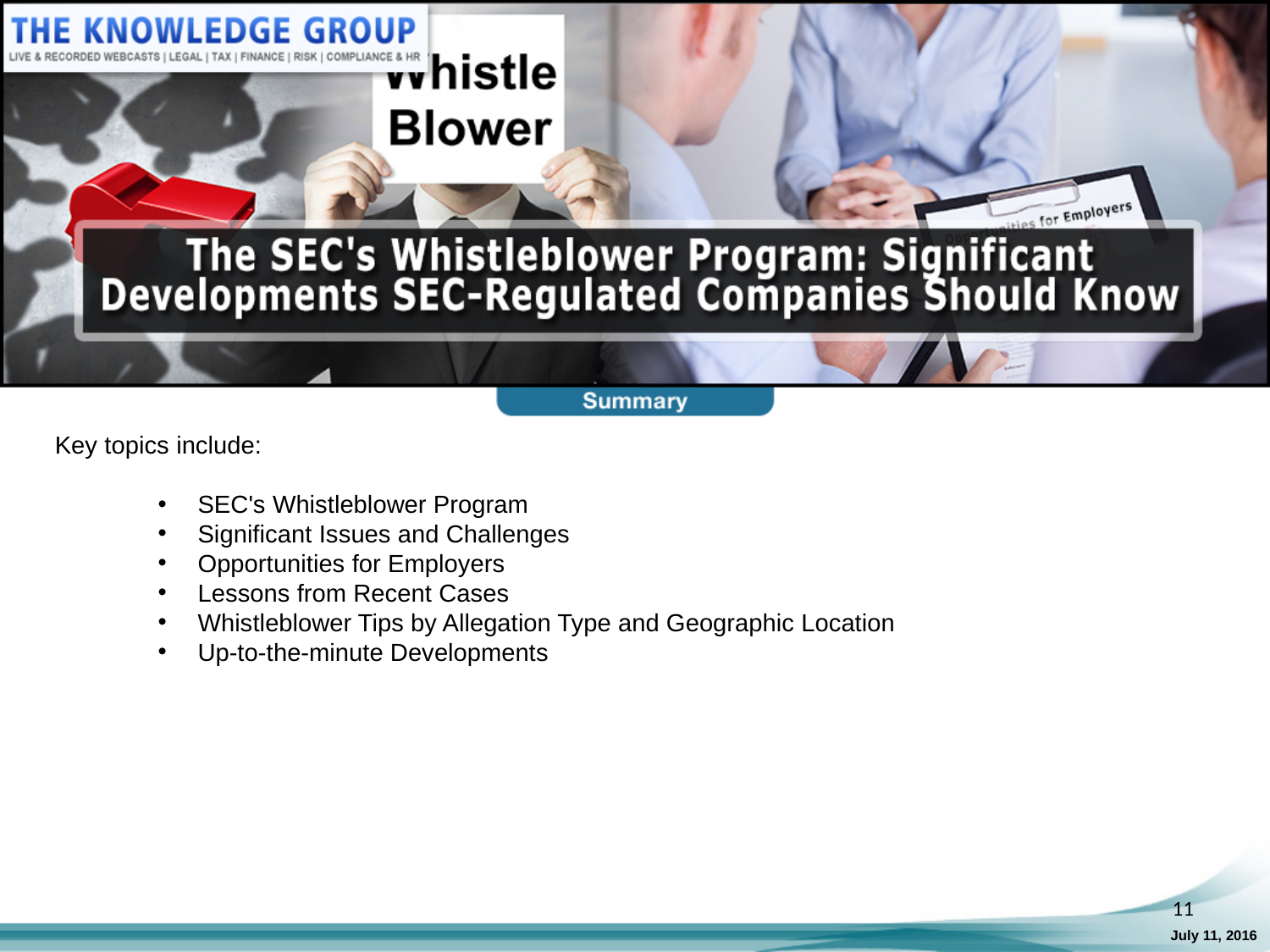

Key topics include:

SEC's Whistleblower Program
Significant Issues and Challenges
Opportunities for Employers
Lessons from Recent Cases
Whistleblower Tips by Allegation Type and Geographic Location
Up-to-the-minute Developments
11
July 11, 2016